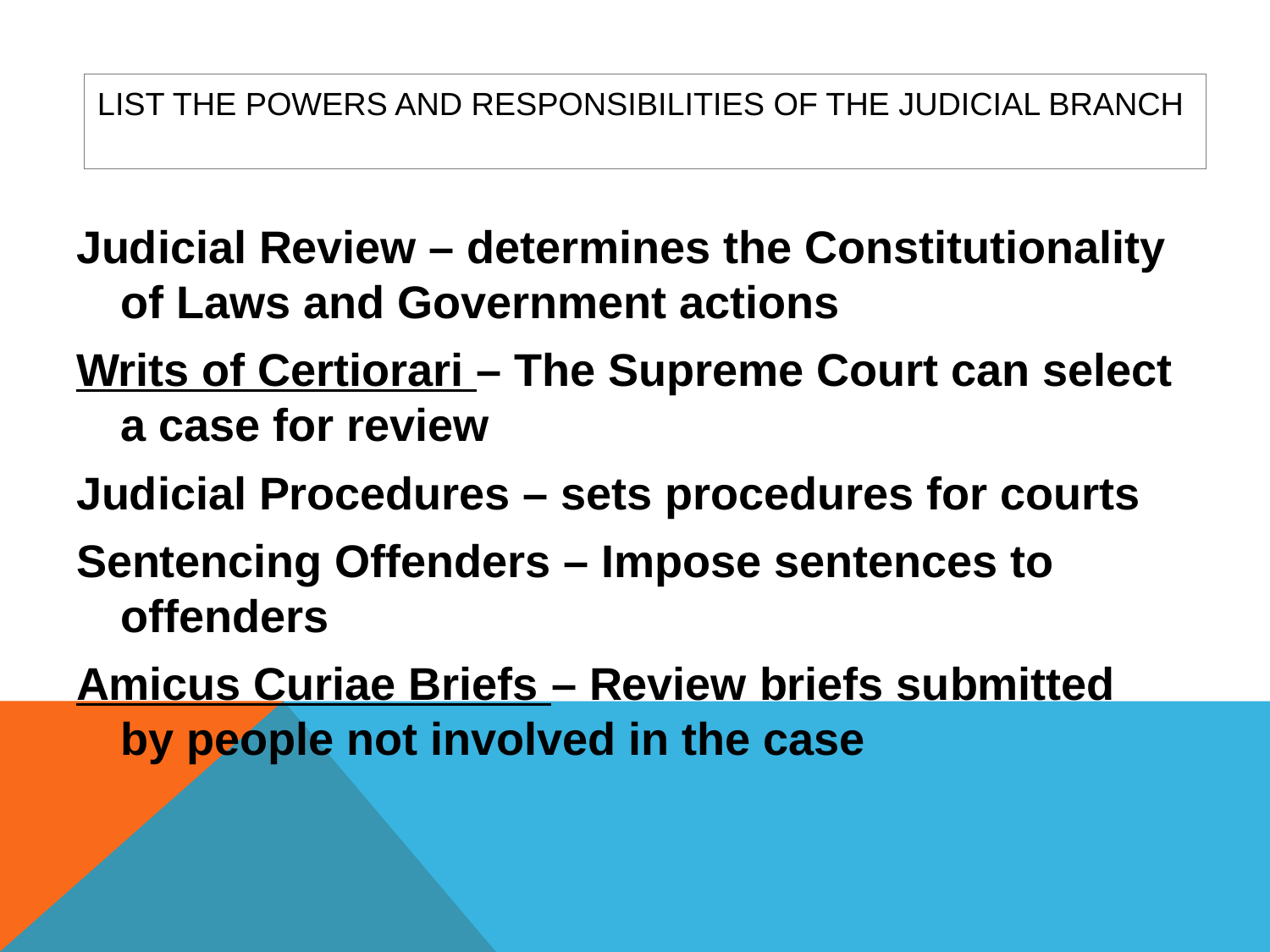

# List the powers and responsibilities of the Judicial Branch
Judicial Review – determines the Constitutionality of Laws and Government actions
Writs of Certiorari – The Supreme Court can select a case for review
Judicial Procedures – sets procedures for courts
Sentencing Offenders – Impose sentences to offenders
Amicus Curiae Briefs – Review briefs submitted by people not involved in the case